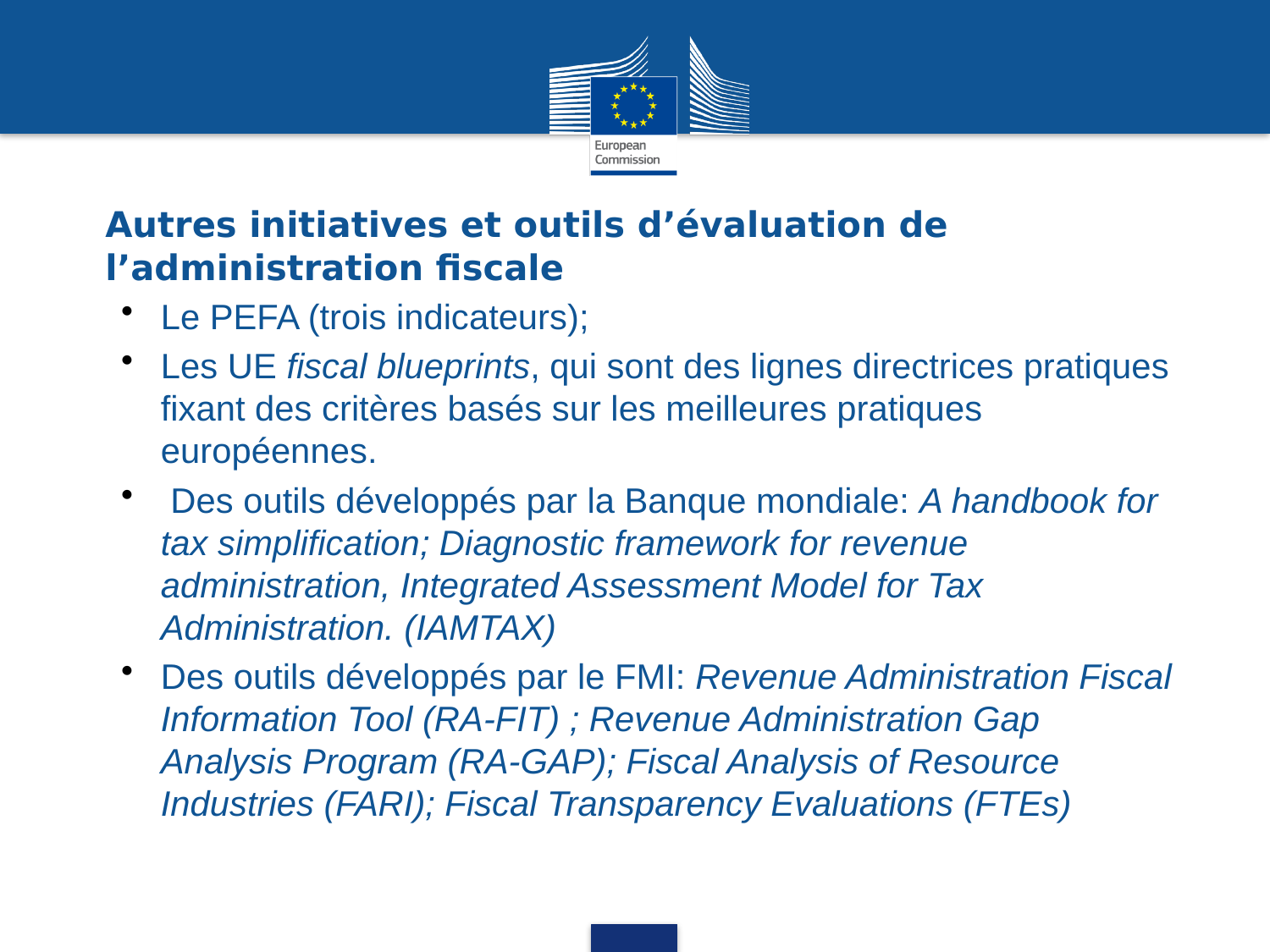

Autres initiatives et outils d’évaluation de l’administration fiscale
Le PEFA (trois indicateurs);
Les UE fiscal blueprints, qui sont des lignes directrices pratiques fixant des critères basés sur les meilleures pratiques européennes.
 Des outils développés par la Banque mondiale: A handbook for tax simplification; Diagnostic framework for revenue administration, Integrated Assessment Model for Tax Administration. (IAMTAX)
Des outils développés par le FMI: Revenue Administration Fiscal Information Tool (RA-FIT) ; Revenue Administration Gap Analysis Program (RA-GAP); Fiscal Analysis of Resource Industries (FARI); Fiscal Transparency Evaluations (FTEs)